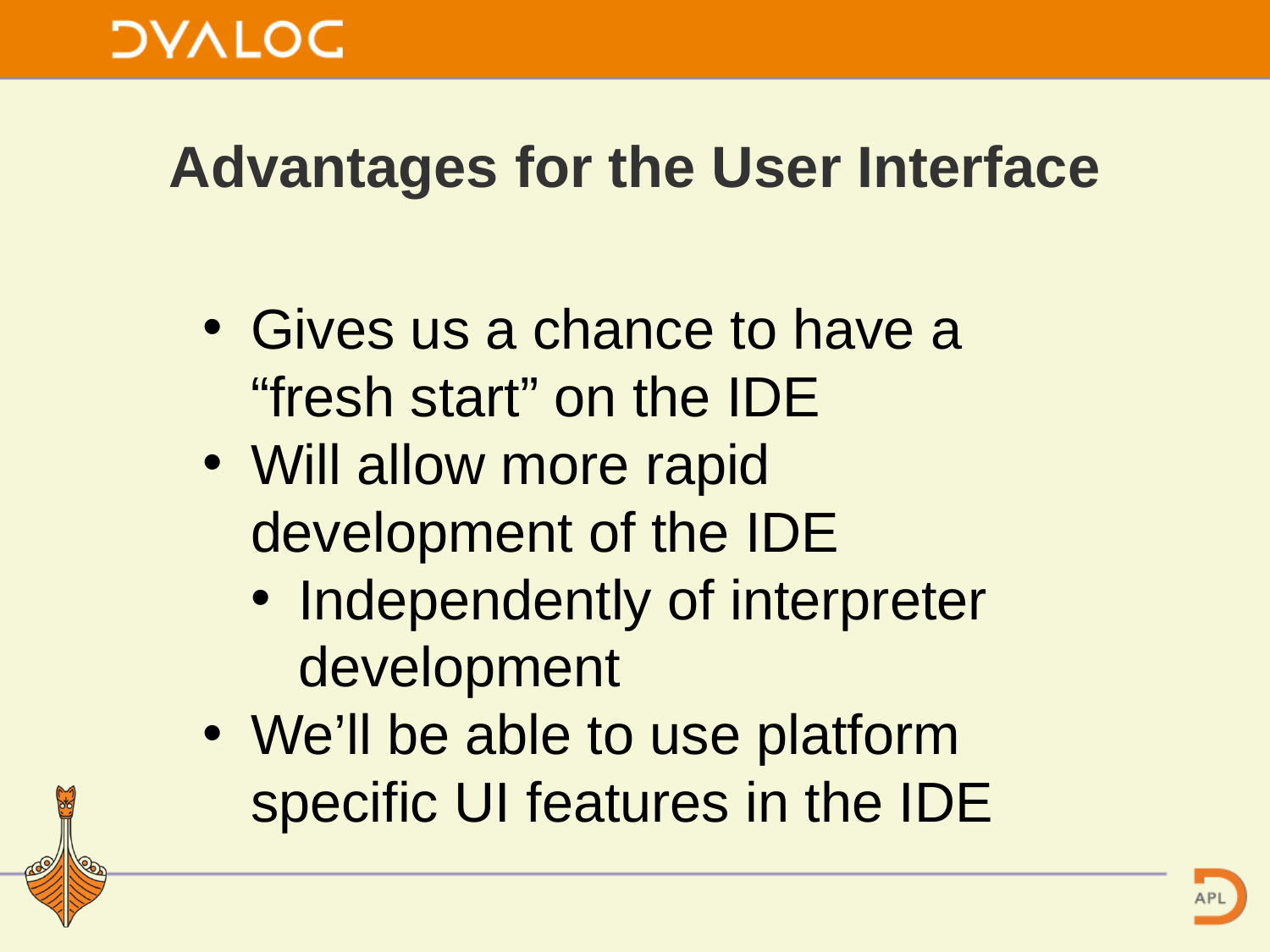

# Advantages for the User Interface
Gives us a chance to have a “fresh start” on the IDE
Will allow more rapid development of the IDE
Independently of interpreter development
We’ll be able to use platform specific UI features in the IDE